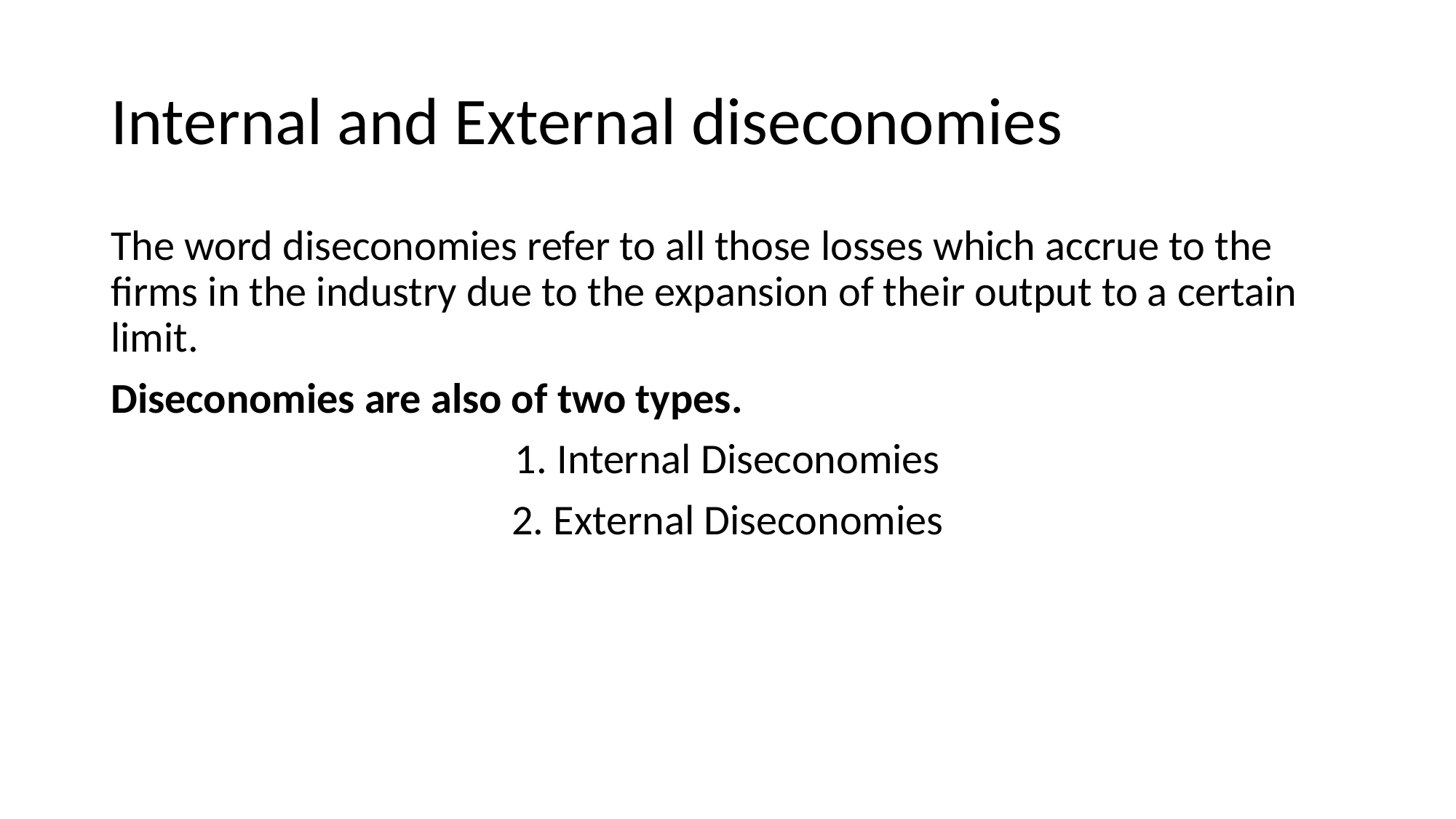

# Internal and External diseconomies
The word diseconomies refer to all those losses which accrue to the firms in the industry due to the expansion of their output to a certain limit.
Diseconomies are also of two types.
1. Internal Diseconomies
2. External Diseconomies